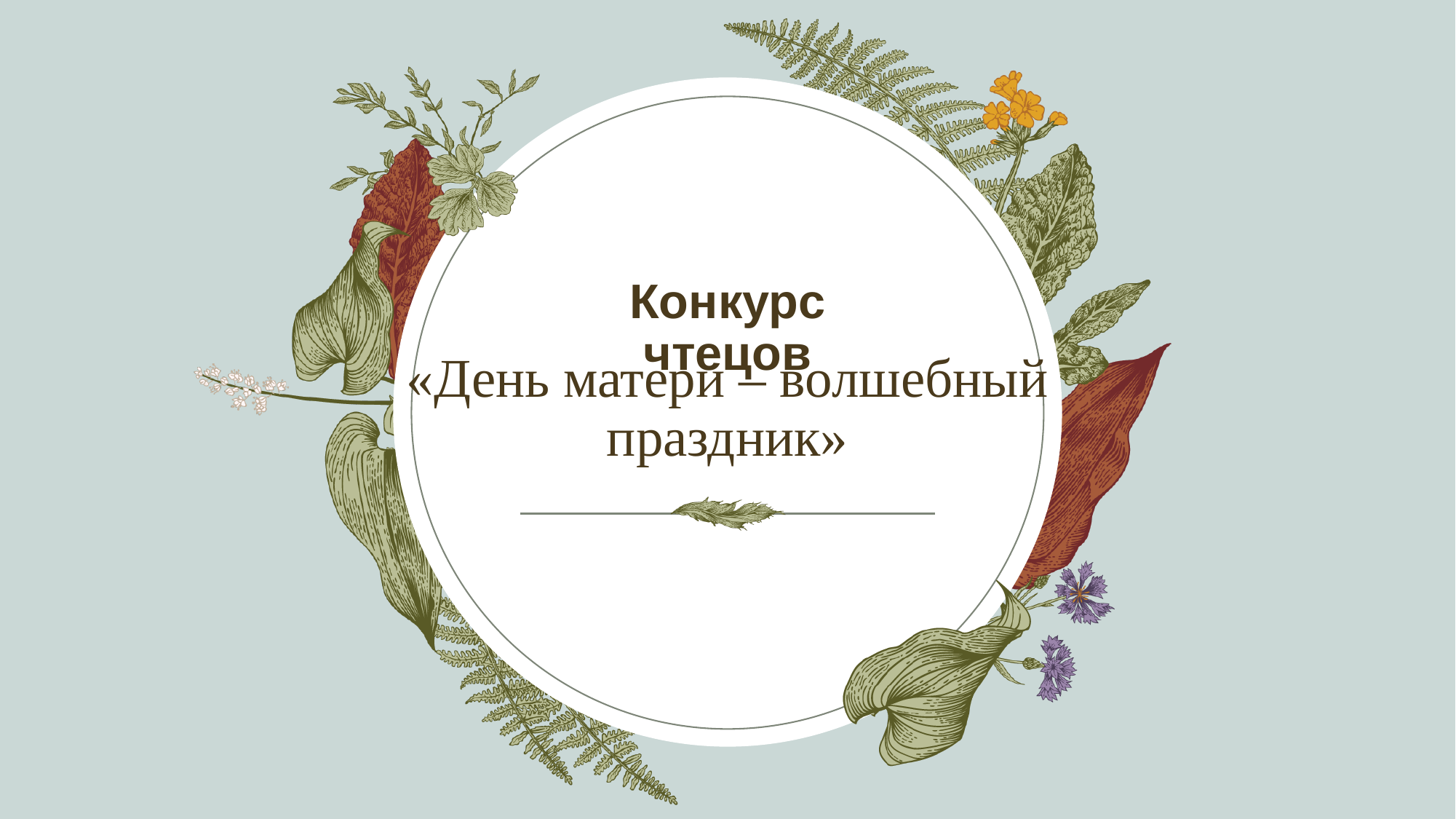

Конкурс чтецов
# «День матери – волшебный праздник»